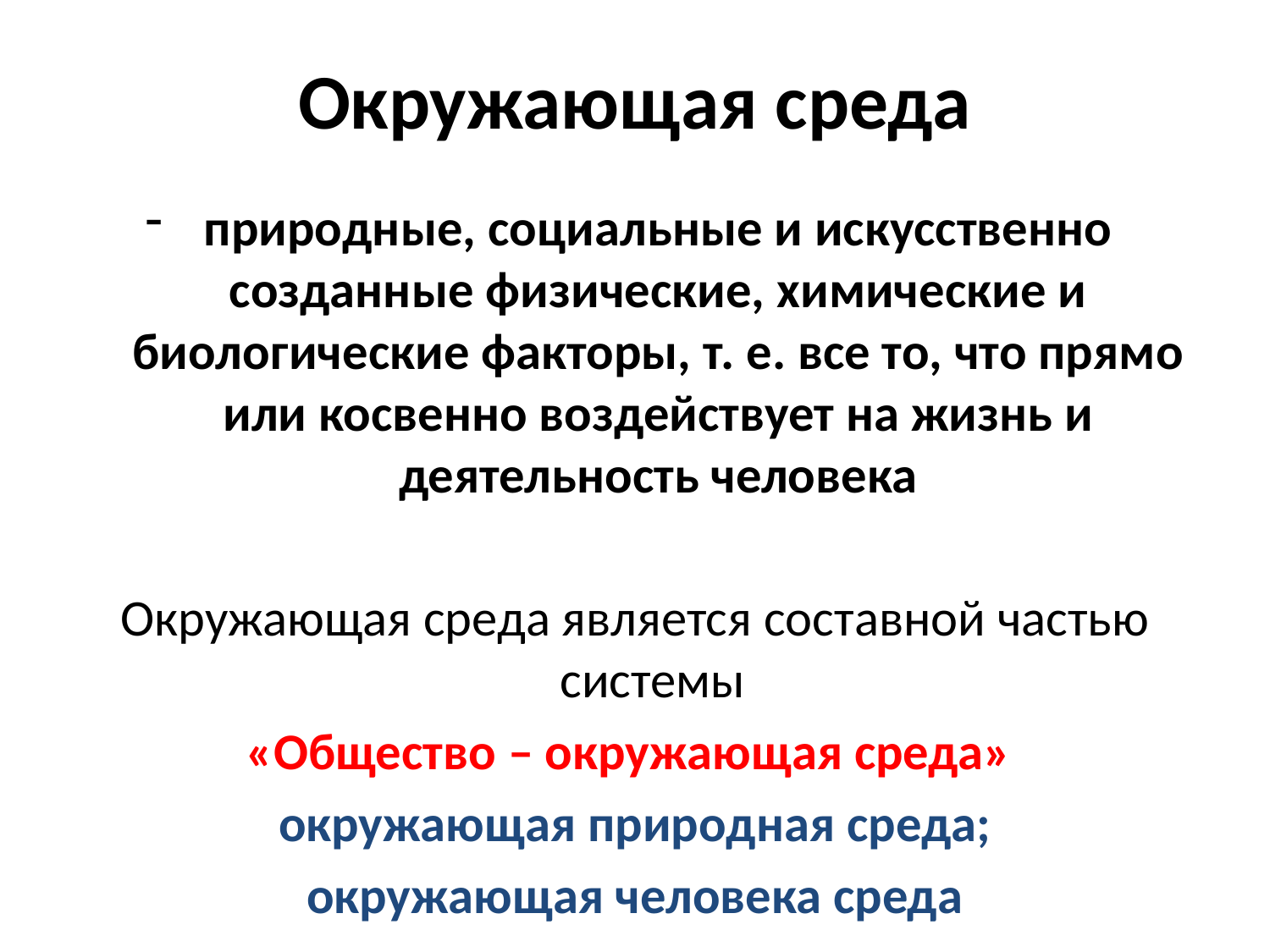

# Окружающая среда
природные, социальные и искусственно созданные физические, химические и биологические факторы, т. е. все то, что прямо или косвенно воздействует на жизнь и деятельность человека

Окружающая среда является составной частью системы
«Общество – окружающая среда»
окружающая природная среда;
окружающая человека среда